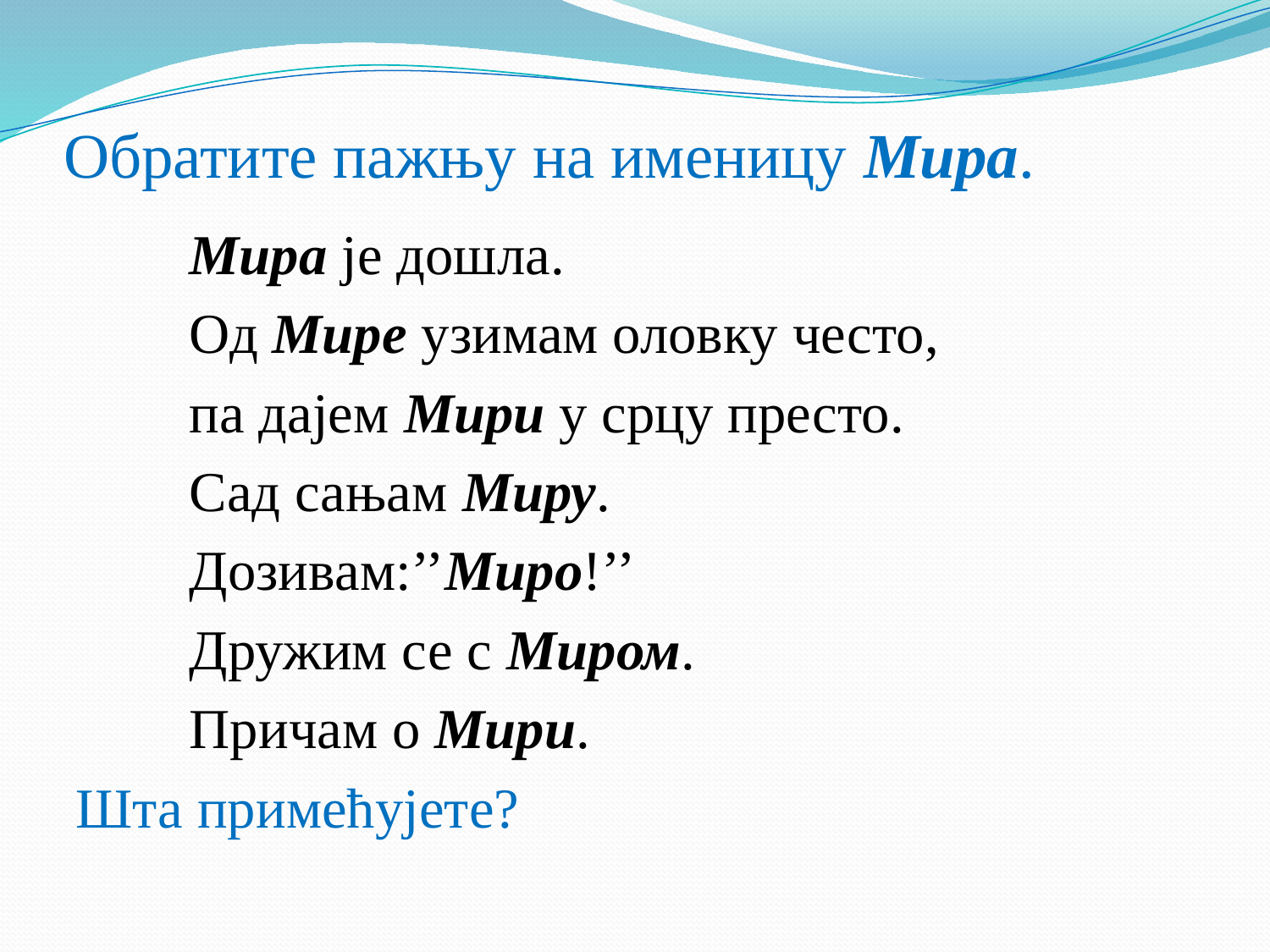

# Обратите пажњу на именицу Мира.
        Мира је дошла.
        Од Мире узимам оловку често,
        па дајем Мири у срцу престо.
        Сад сањам Миру.
        Дозивам:’’Миро!’’
        Дружим се с Миром.
        Причам о Мири.
Шта примећујете?